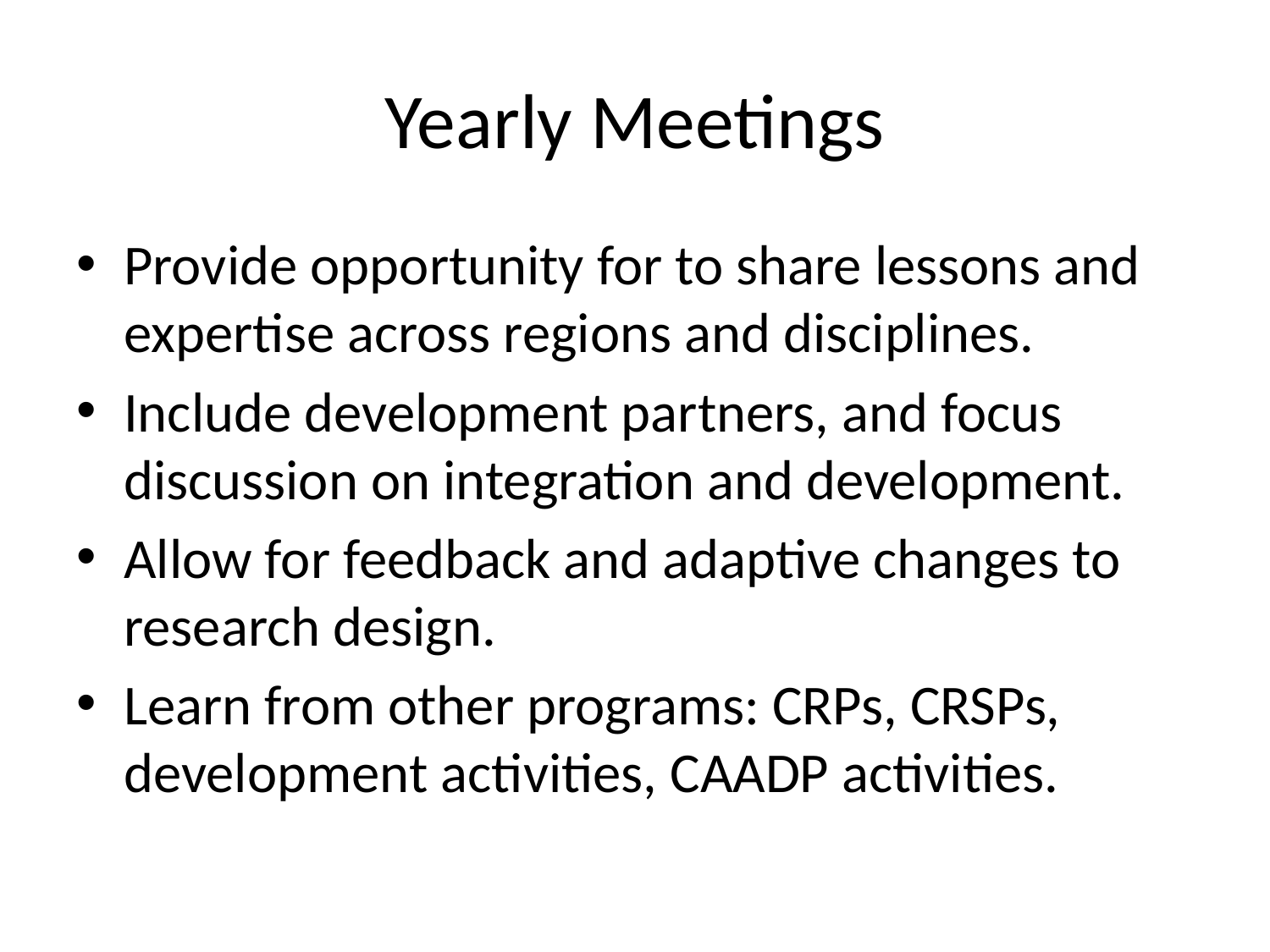

# Yearly Meetings
Provide opportunity for to share lessons and expertise across regions and disciplines.
Include development partners, and focus discussion on integration and development.
Allow for feedback and adaptive changes to research design.
Learn from other programs: CRPs, CRSPs, development activities, CAADP activities.